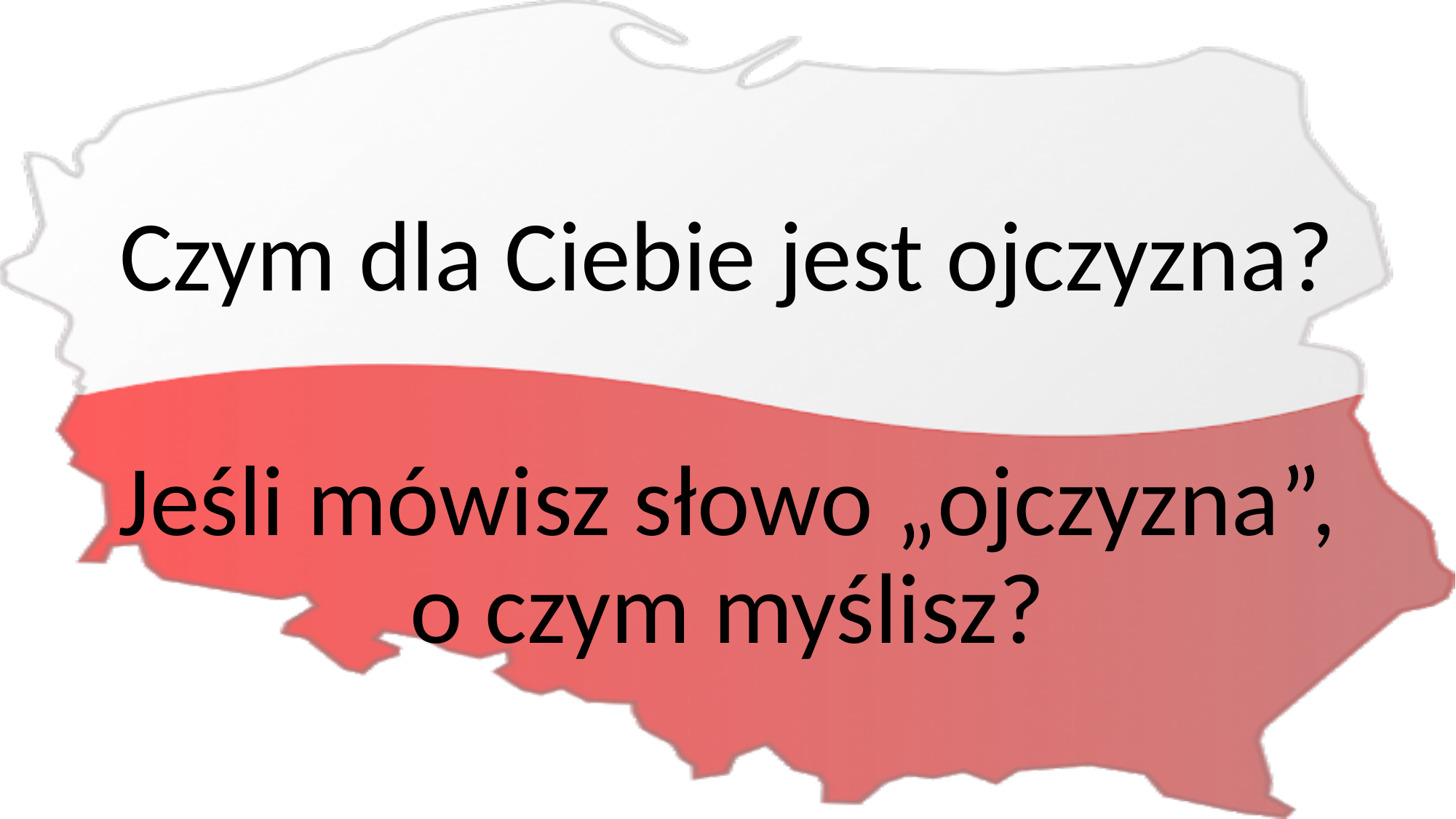

Czym dla Ciebie jest ojczyzna?

Jeśli mówisz słowo „ojczyzna”, o czym myślisz?